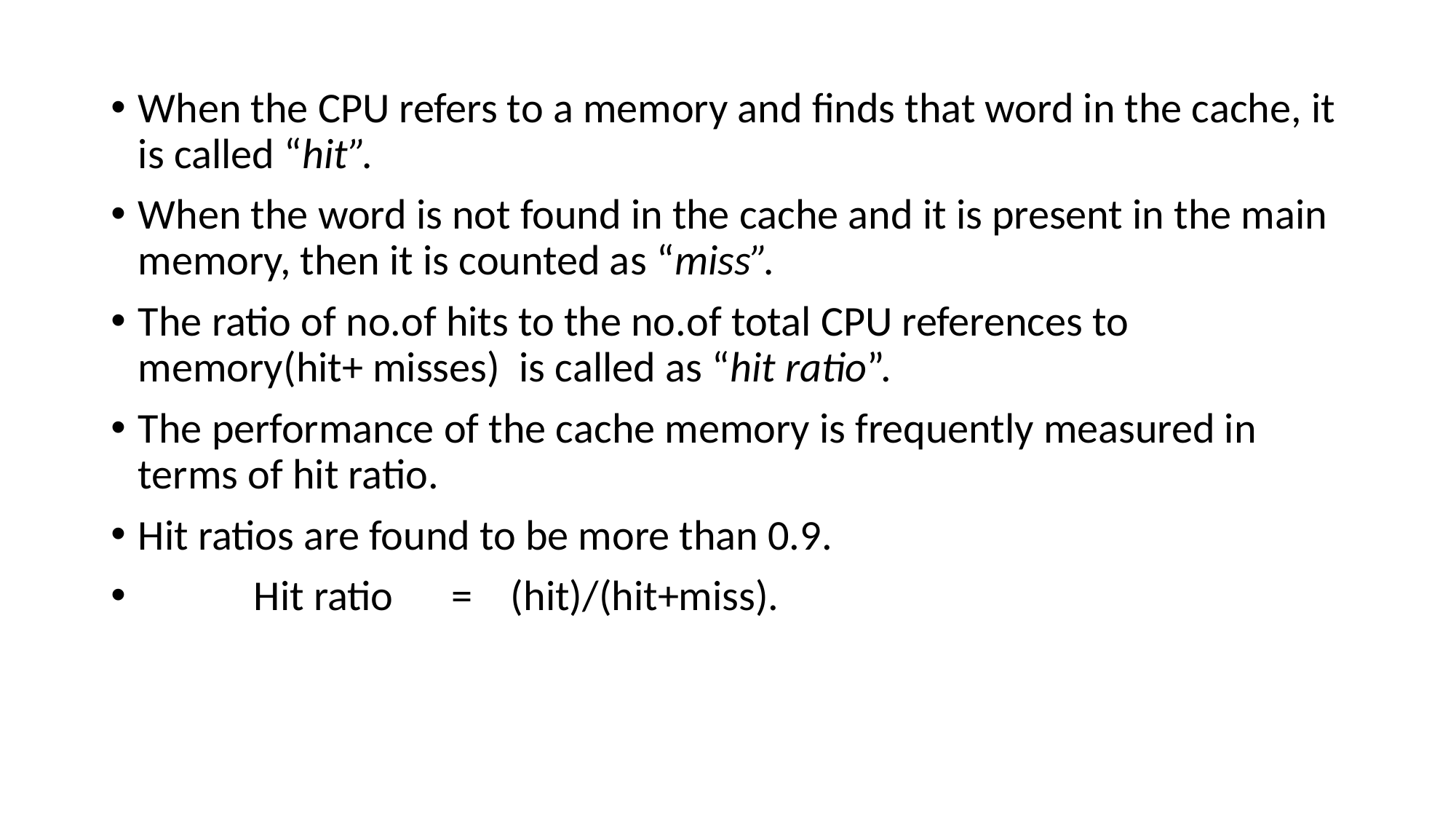

#
When the CPU refers to a memory and finds that word in the cache, it is called “hit”.
When the word is not found in the cache and it is present in the main memory, then it is counted as “miss”.
The ratio of no.of hits to the no.of total CPU references to memory(hit+ misses)  is called as “hit ratio”.
The performance of the cache memory is frequently measured in terms of hit ratio.
Hit ratios are found to be more than 0.9.
            Hit ratio      =    (hit)/(hit+miss).